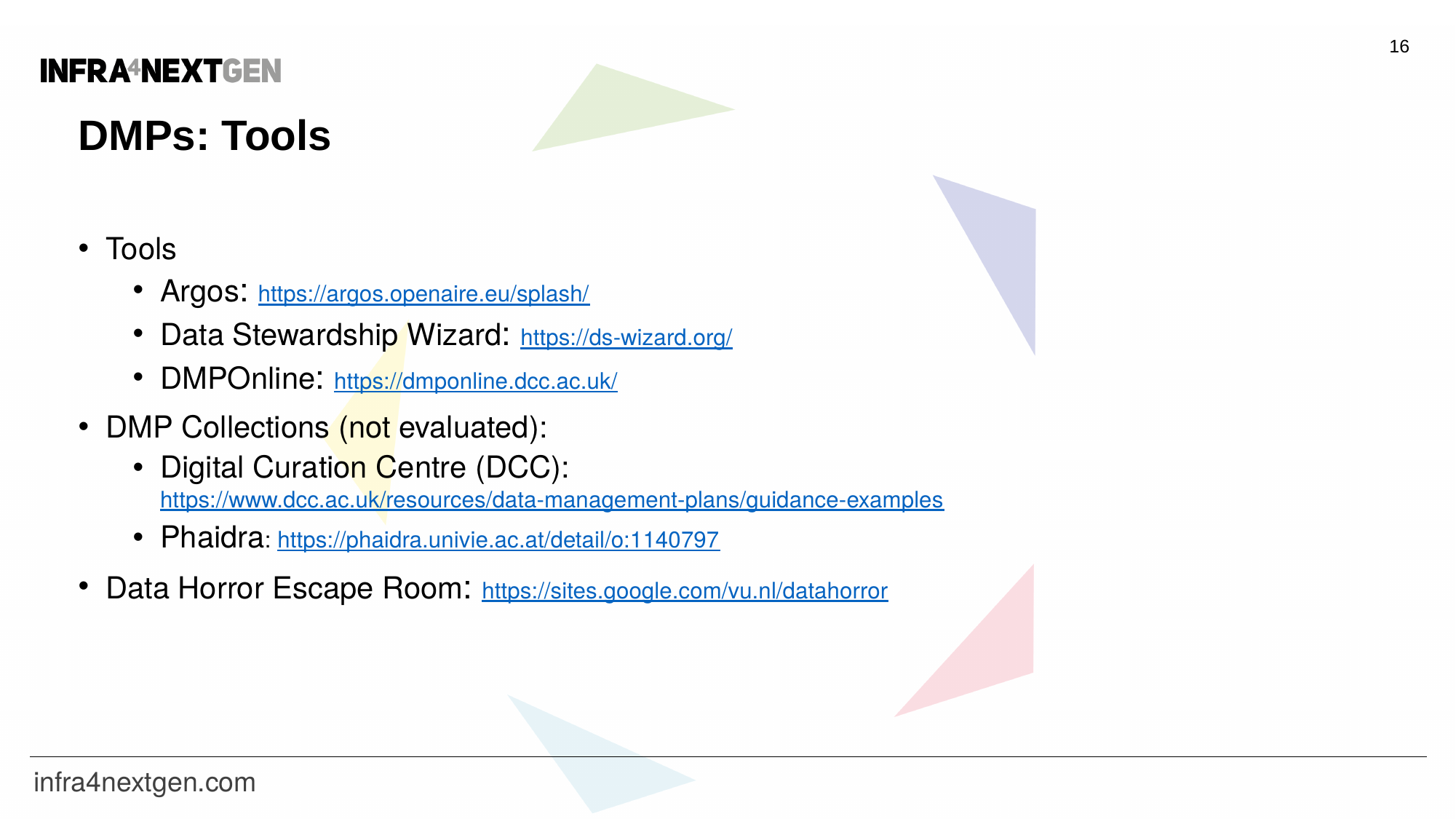

16
# DMPs: Tools
Tools
Argos: https://argos.openaire.eu/splash/
Data Stewardship Wizard: https://ds-wizard.org/
DMPOnline: https://dmponline.dcc.ac.uk/
DMP Collections (not evaluated):
Digital Curation Centre (DCC): https://www.dcc.ac.uk/resources/data-management-plans/guidance-examples
Phaidra: https://phaidra.univie.ac.at/detail/o:1140797
Data Horror Escape Room: https://sites.google.com/vu.nl/datahorror

infra4nextgen.com